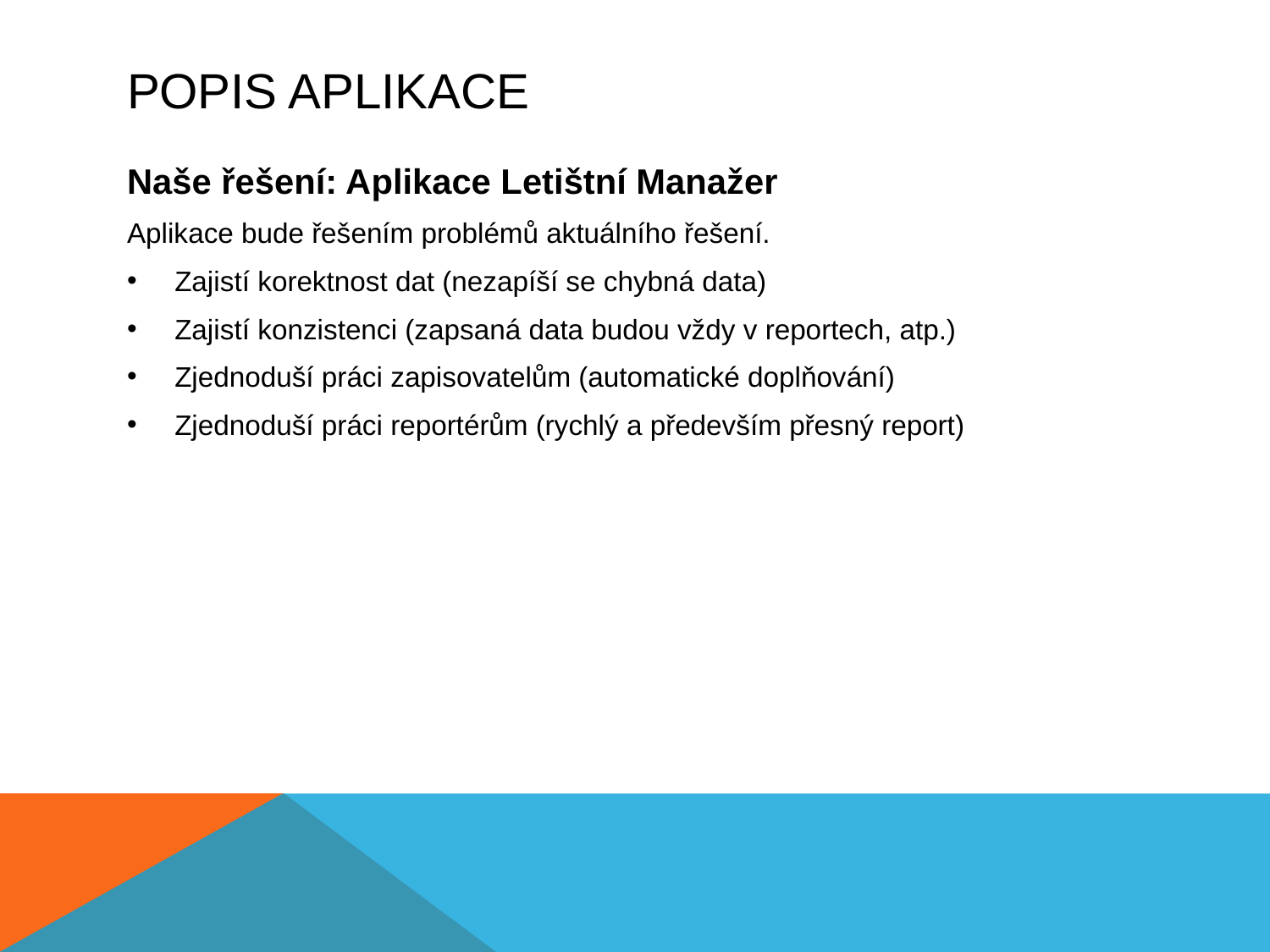

# Popis aplikace
Naše řešení: Aplikace Letištní Manažer
Aplikace bude řešením problémů aktuálního řešení.
Zajistí korektnost dat (nezapíší se chybná data)
Zajistí konzistenci (zapsaná data budou vždy v reportech, atp.)
Zjednoduší práci zapisovatelům (automatické doplňování)
Zjednoduší práci reportérům (rychlý a především přesný report)